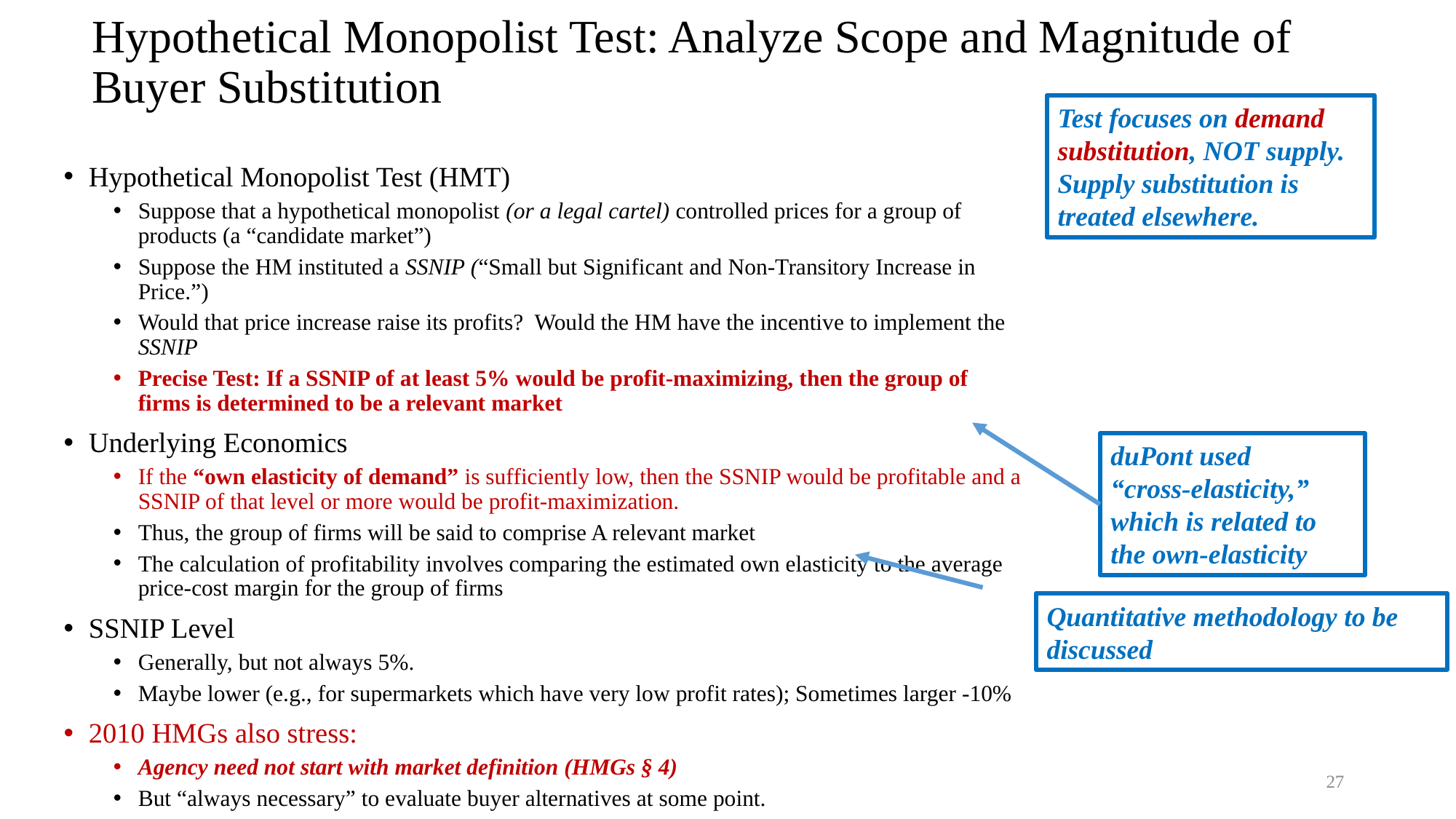

# Hypothetical Monopolist Test: Analyze Scope and Magnitude of Buyer Substitution
Test focuses on demand substitution, NOT supply. Supply substitution is treated elsewhere.
Hypothetical Monopolist Test (HMT)
Suppose that a hypothetical monopolist (or a legal cartel) controlled prices for a group of products (a “candidate market”)
Suppose the HM instituted a SSNIP (“Small but Significant and Non-Transitory Increase in Price.”)
Would that price increase raise its profits?  Would the HM have the incentive to implement the SSNIP
Precise Test: If a SSNIP of at least 5% would be profit-maximizing, then the group of firms is determined to be a relevant market
Underlying Economics
If the “own elasticity of demand” is sufficiently low, then the SSNIP would be profitable and a SSNIP of that level or more would be profit-maximization.
Thus, the group of firms will be said to comprise A relevant market
The calculation of profitability involves comparing the estimated own elasticity to the average price-cost margin for the group of firms
SSNIP Level
Generally, but not always 5%.
Maybe lower (e.g., for supermarkets which have very low profit rates); Sometimes larger -10%
2010 HMGs also stress:
Agency need not start with market definition (HMGs § 4)
But “always necessary” to evaluate buyer alternatives at some point.

duPont used
“cross-elasticity,” which is related to the own-elasticity
Quantitative methodology to be discussed
27